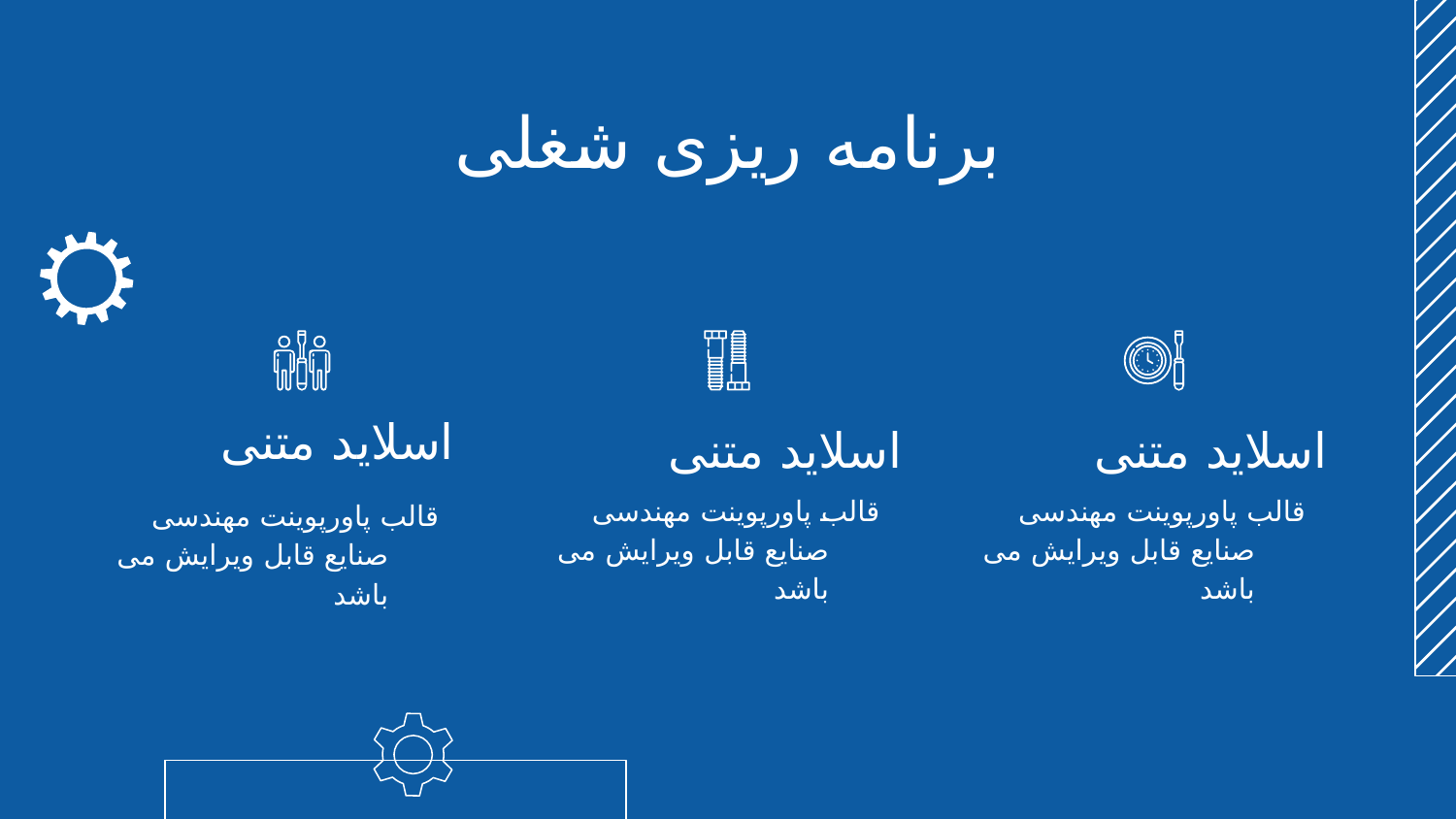

# برنامه ریزی شغلی

اسلاید متنی
اسلاید متنی
اسلاید متنی
قالب پاورپوینت مهندسی صنایع قابل ویرایش می باشد
قالب پاورپوینت مهندسی صنایع قابل ویرایش می باشد
قالب پاورپوینت مهندسی صنایع قابل ویرایش می باشد